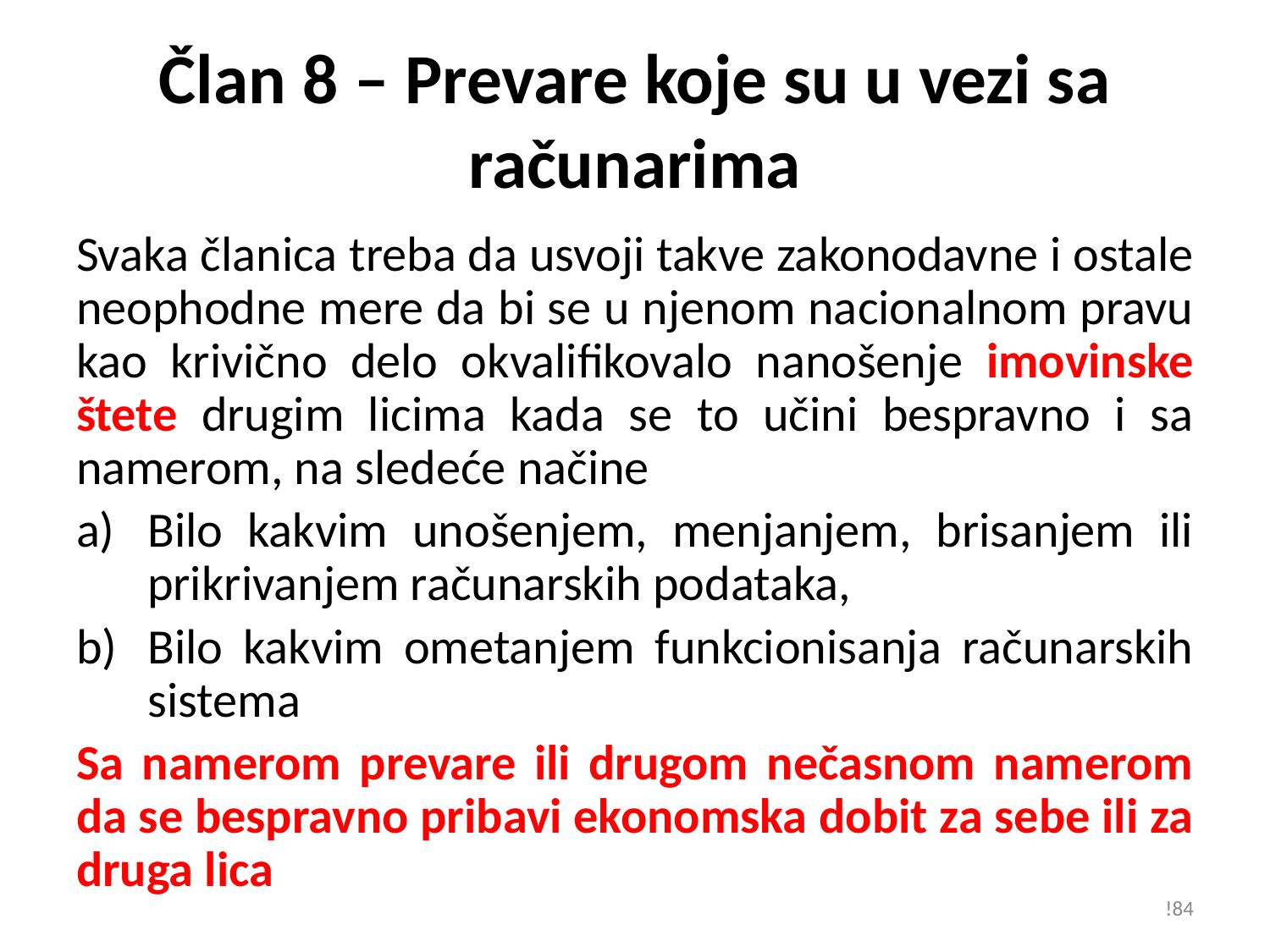

# Član 8 – Prevare koje su u vezi sa računarima
Svaka članica treba da usvoji takve zakonodavne i ostale neophodne mere da bi se u njenom nacionalnom pravu kao krivično delo okvalifikovalo nanošenje imovinske štete drugim licima kada se to učini bespravno i sa namerom, na sledeće načine
Bilo kakvim unošenjem, menjanjem, brisanjem ili prikrivanjem računarskih podataka,
Bilo kakvim ometanjem funkcionisanja računarskih sistema
Sa namerom prevare ili drugom nečasnom namerom da se bespravno pribavi ekonomska dobit za sebe ili za druga lica

!84